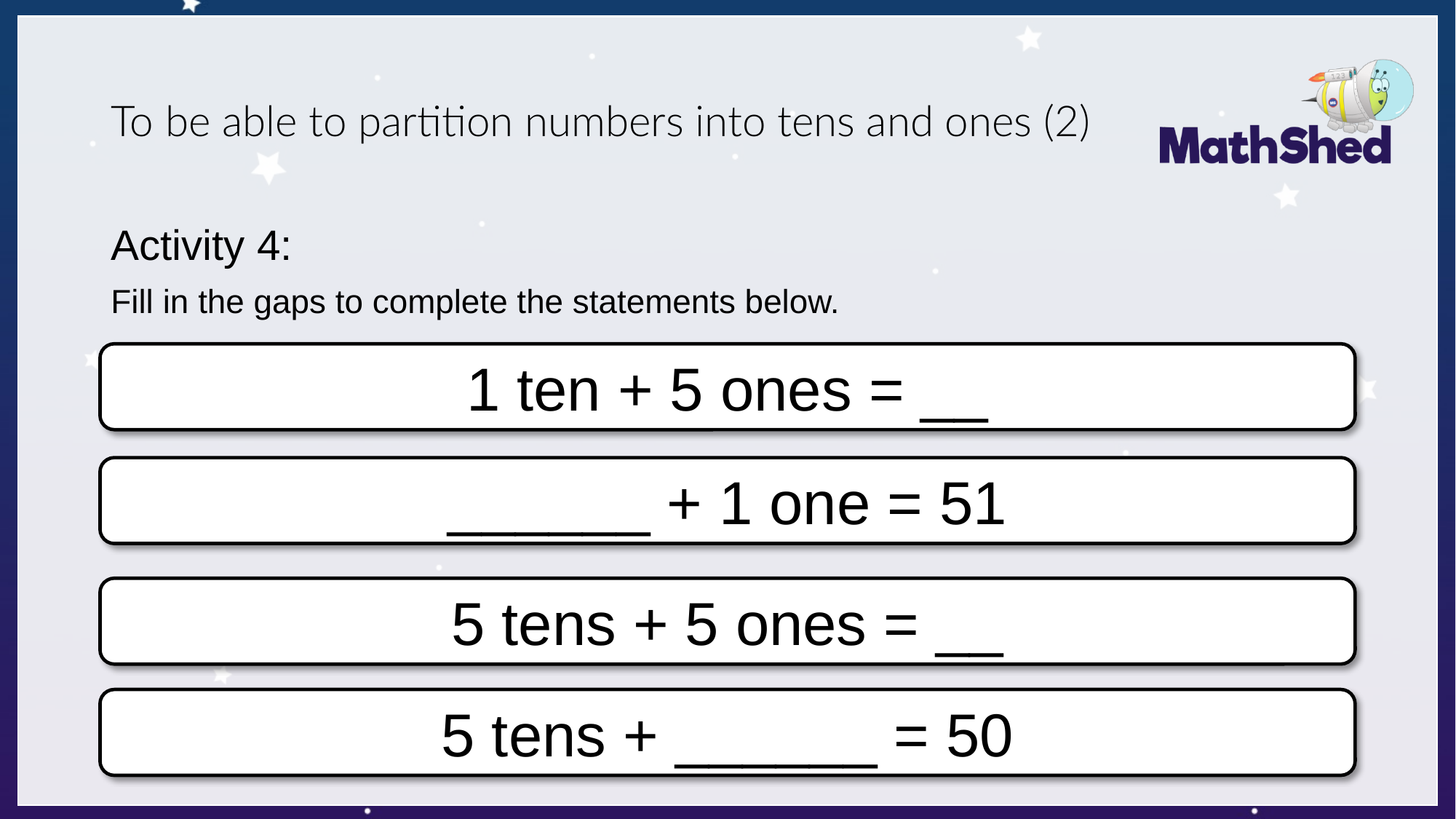

# To be able to partition numbers into tens and ones (2)
Activity 4:
Fill in the gaps to complete the statements below.

1 ten + 5 ones = __
______ + 1 one = 51
5 tens + 5 ones = __
5 tens + ______ = 50